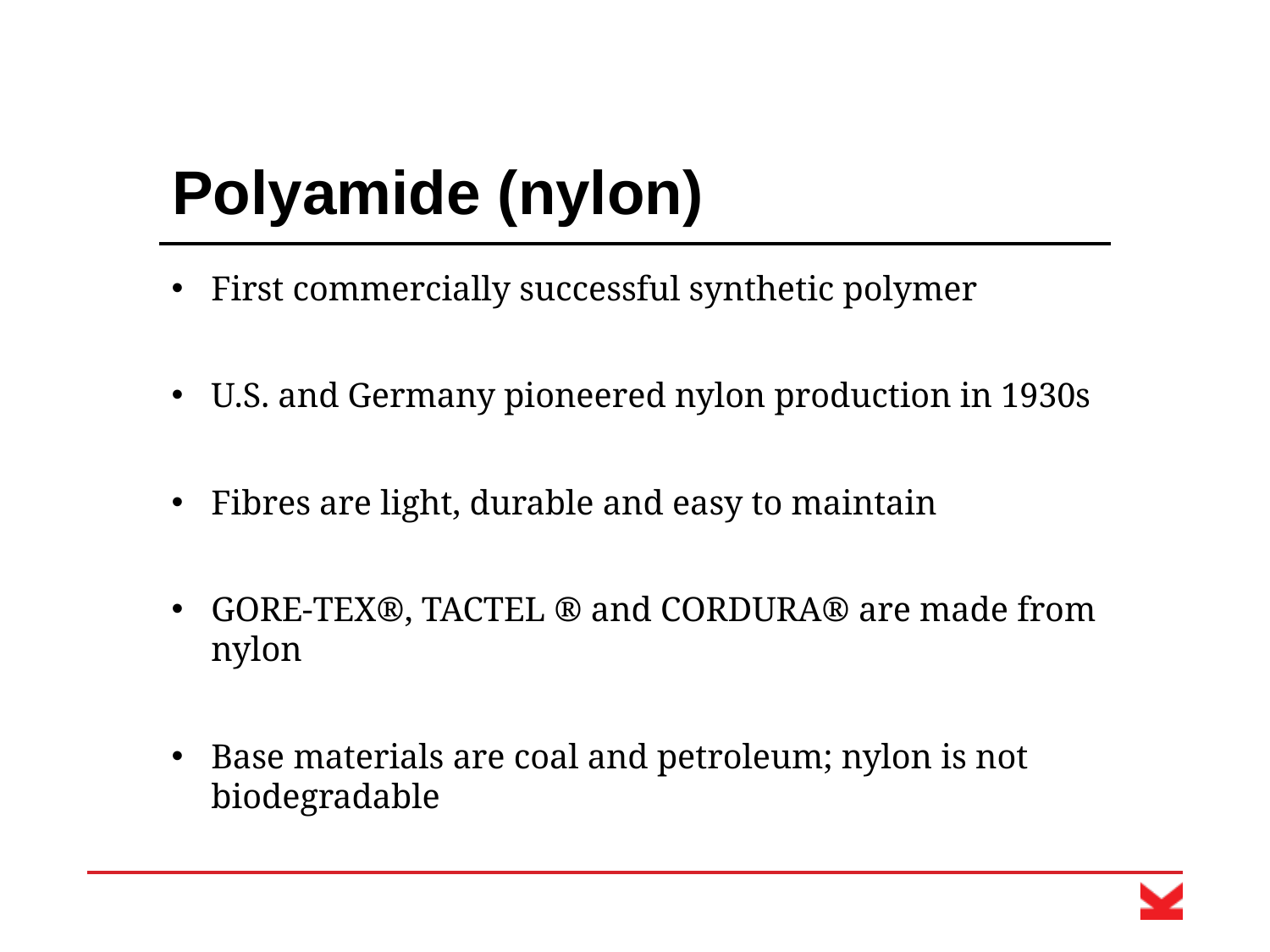

# Polyamide (nylon)
First commercially successful synthetic polymer

U.S. and Germany pioneered nylon production in 1930s

Fibres are light, durable and easy to maintain

GORE-TEX®, TACTEL ® and CORDURA® are made from nylon

Base materials are coal and petroleum; nylon is not biodegradable